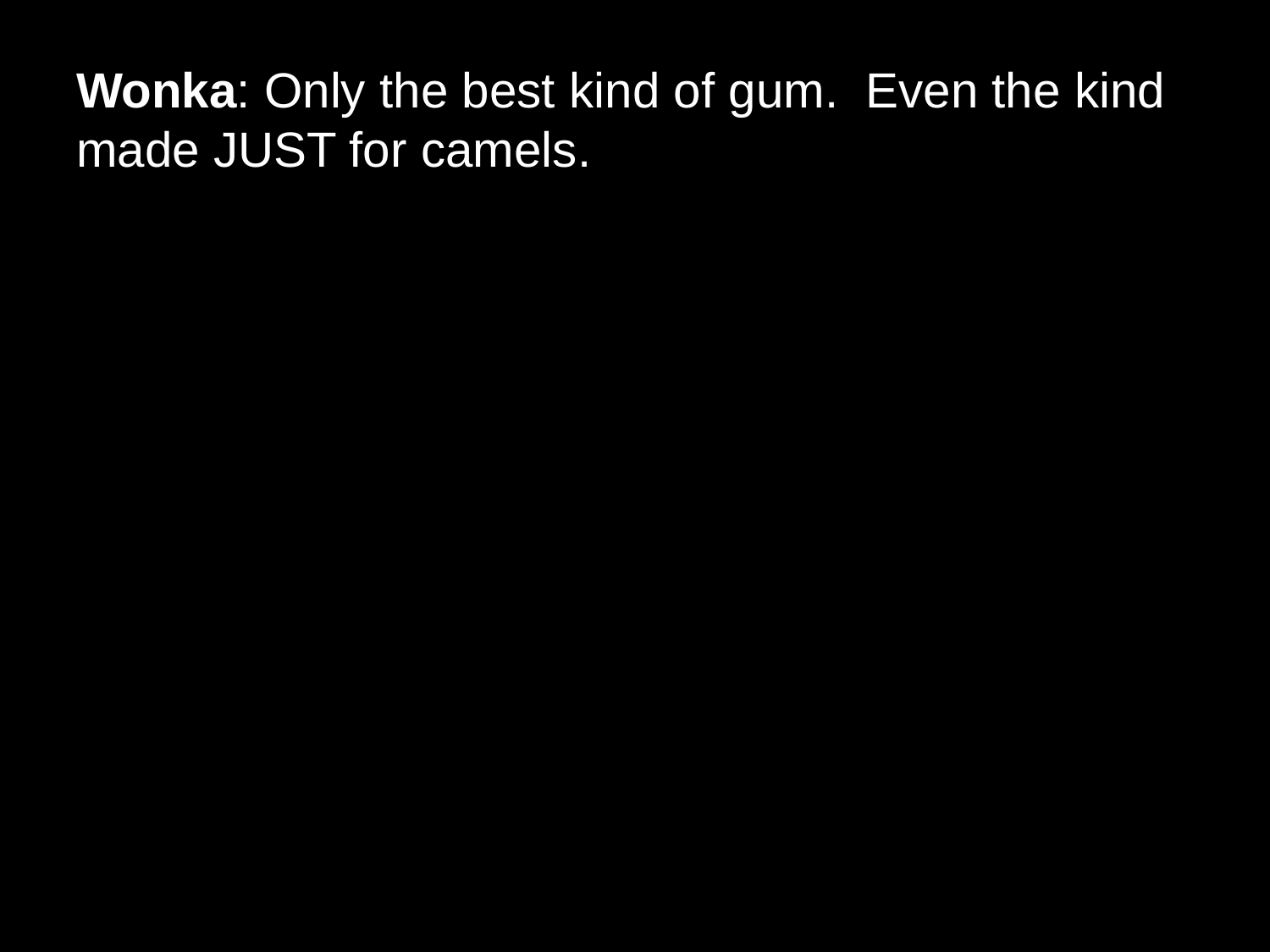

# Wonka: Only the best kind of gum.  Even the kind made JUST for camels.